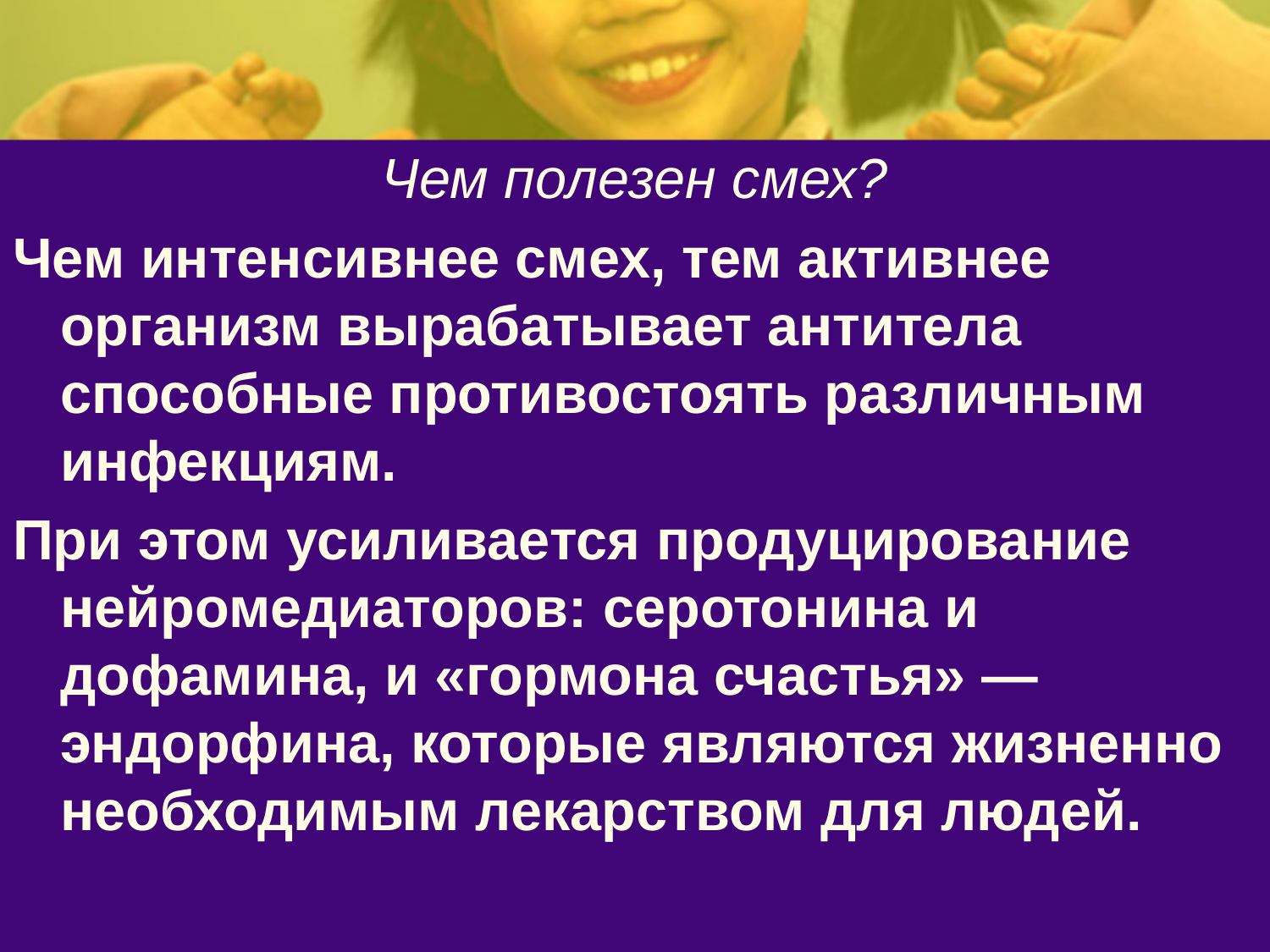

Чем полезен смех?
Чем интенсивнее смех, тем активнее организм вырабатывает антитела способные противостоять различным инфекциям.
При этом усиливается продуцирование нейромедиаторов: серотонина и дофамина, и «гормона счастья» — эндорфина, которые являются жизненно необходимым лекарством для людей.